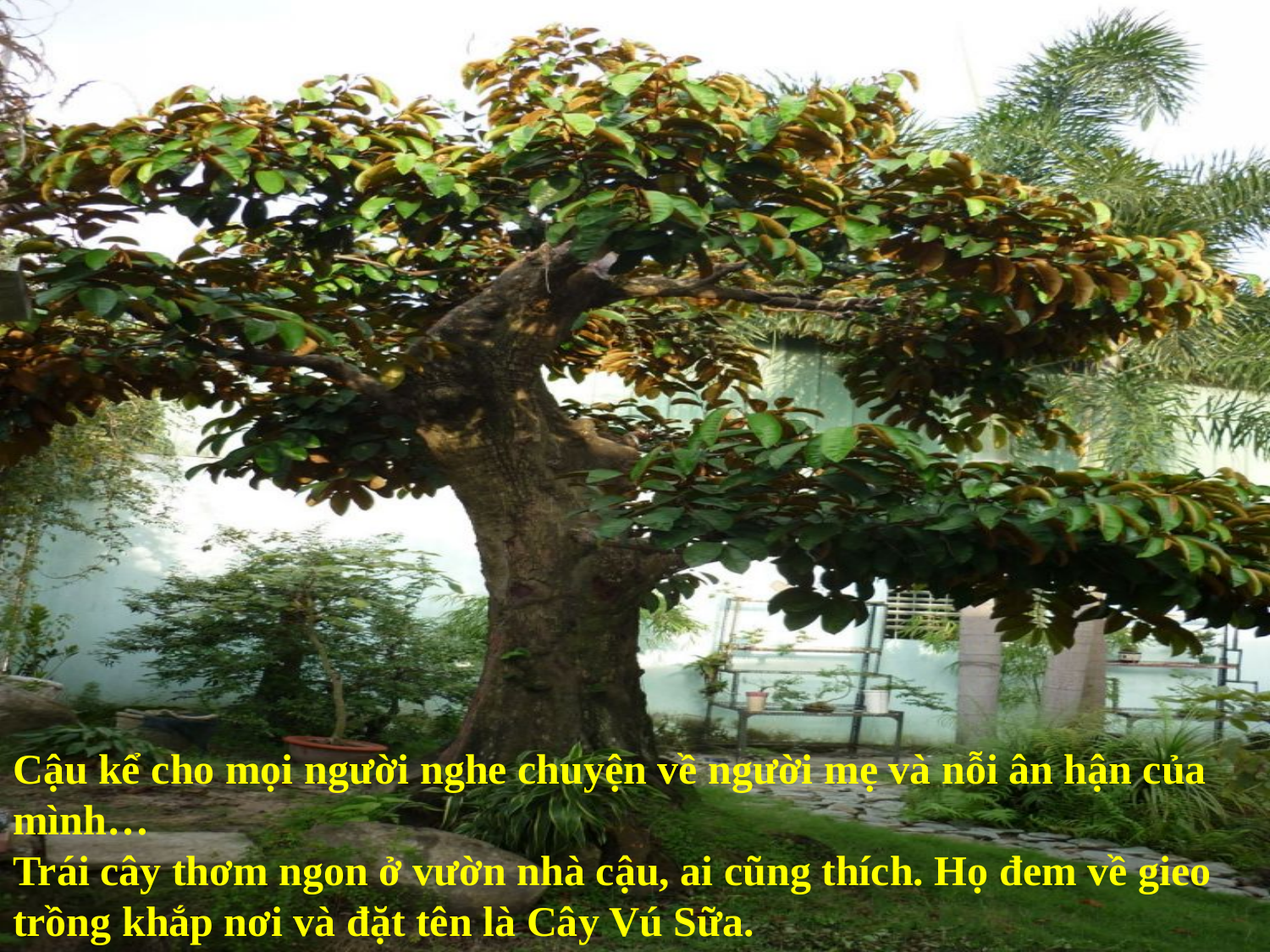

Cậu kể cho mọi người nghe chuyện về người mẹ và nỗi ân hận của mình…
Trái cây thơm ngon ở vườn nhà cậu, ai cũng thích. Họ đem về gieo trồng khắp nơi và đặt tên là Cây Vú Sữa.